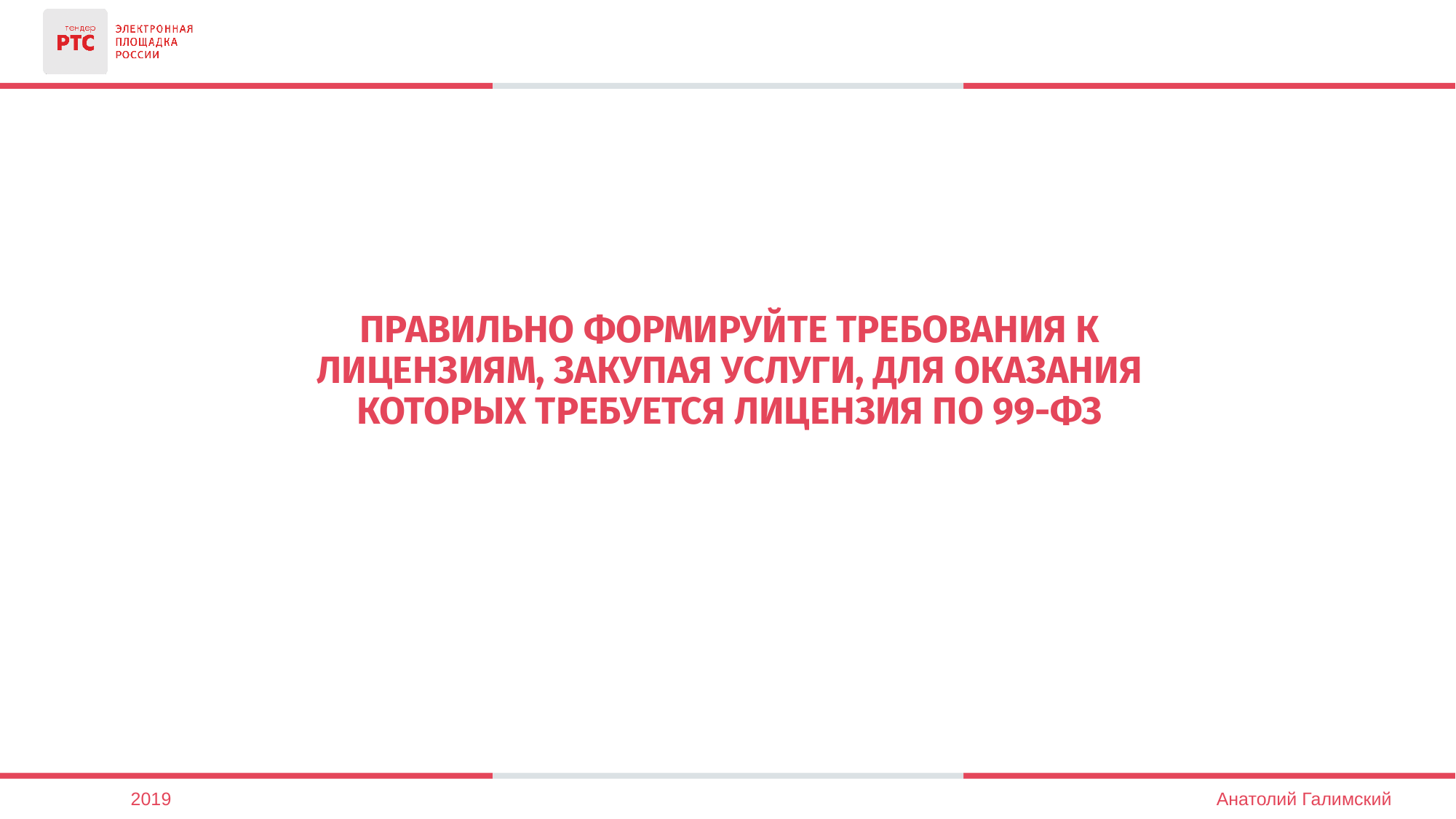

Правильно формируйте требования к лицензиям, закупая услуги, для оказания которых требуется лицензия по 99-ФЗ
2019
Анатолий Галимский